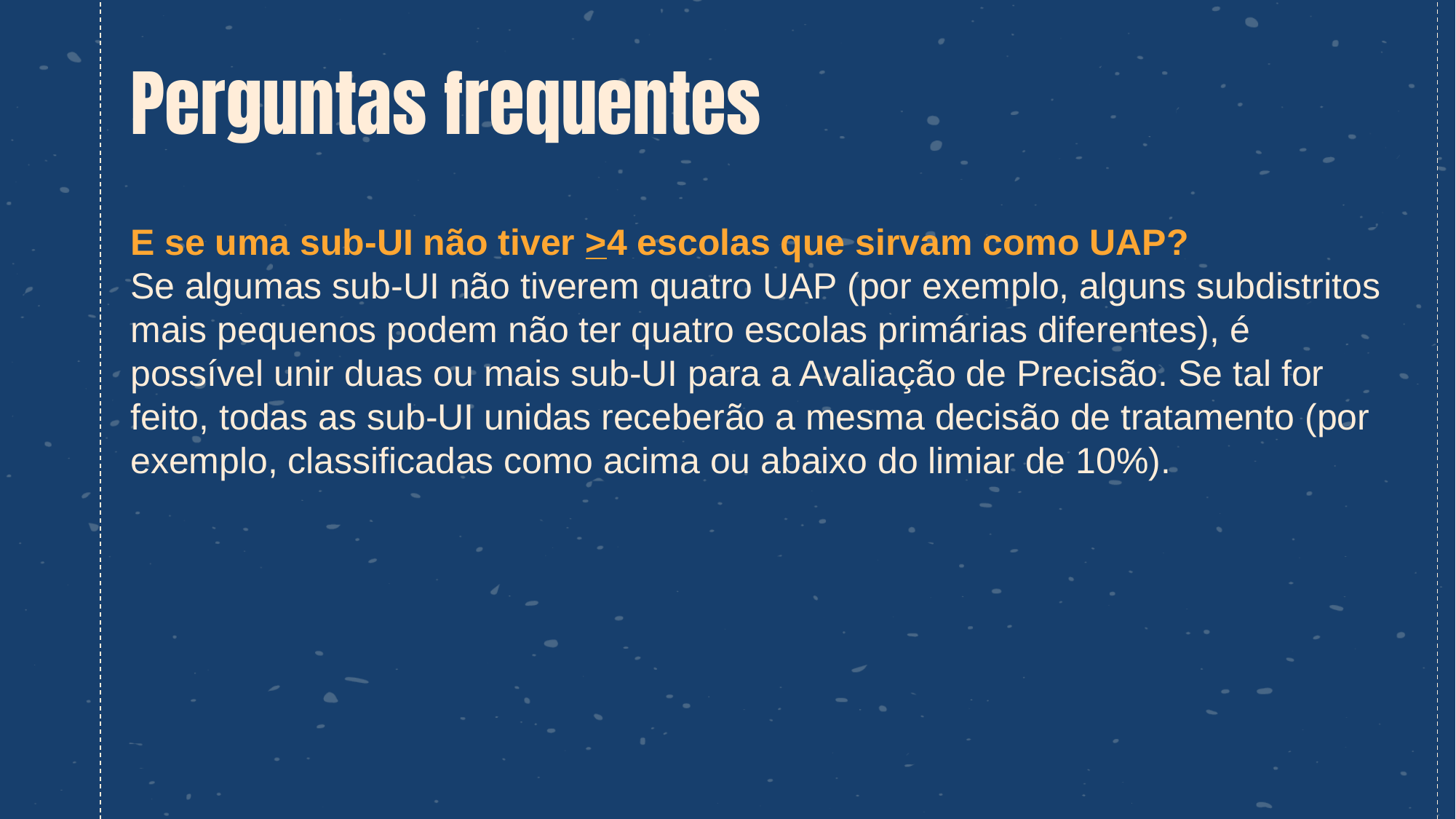

# Perguntas frequentes
E se uma sub-UI não tiver >4 escolas que sirvam como UAP?
Se algumas sub-UI não tiverem quatro UAP (por exemplo, alguns subdistritos mais pequenos podem não ter quatro escolas primárias diferentes), é possível unir duas ou mais sub-UI para a Avaliação de Precisão. Se tal for feito, todas as sub-UI unidas receberão a mesma decisão de tratamento (por exemplo, classificadas como acima ou abaixo do limiar de 10%).